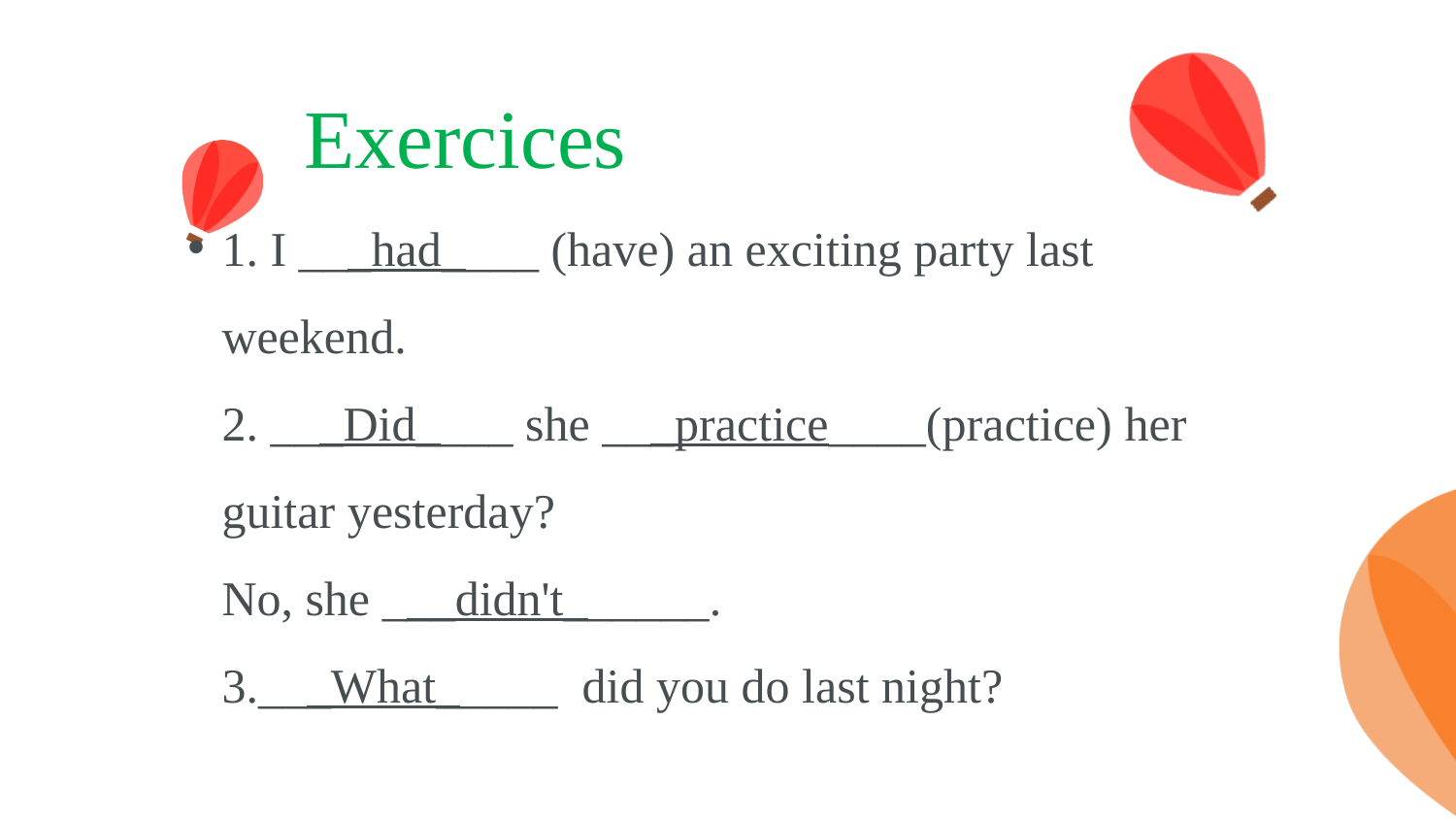

Exercices
1. I ___had____ (have) an exciting party last weekend.
2. ___Did____ she ___practice____(practice) her guitar yesterday?
No, she ___didn't______.
3.___What_____  did you do last night?